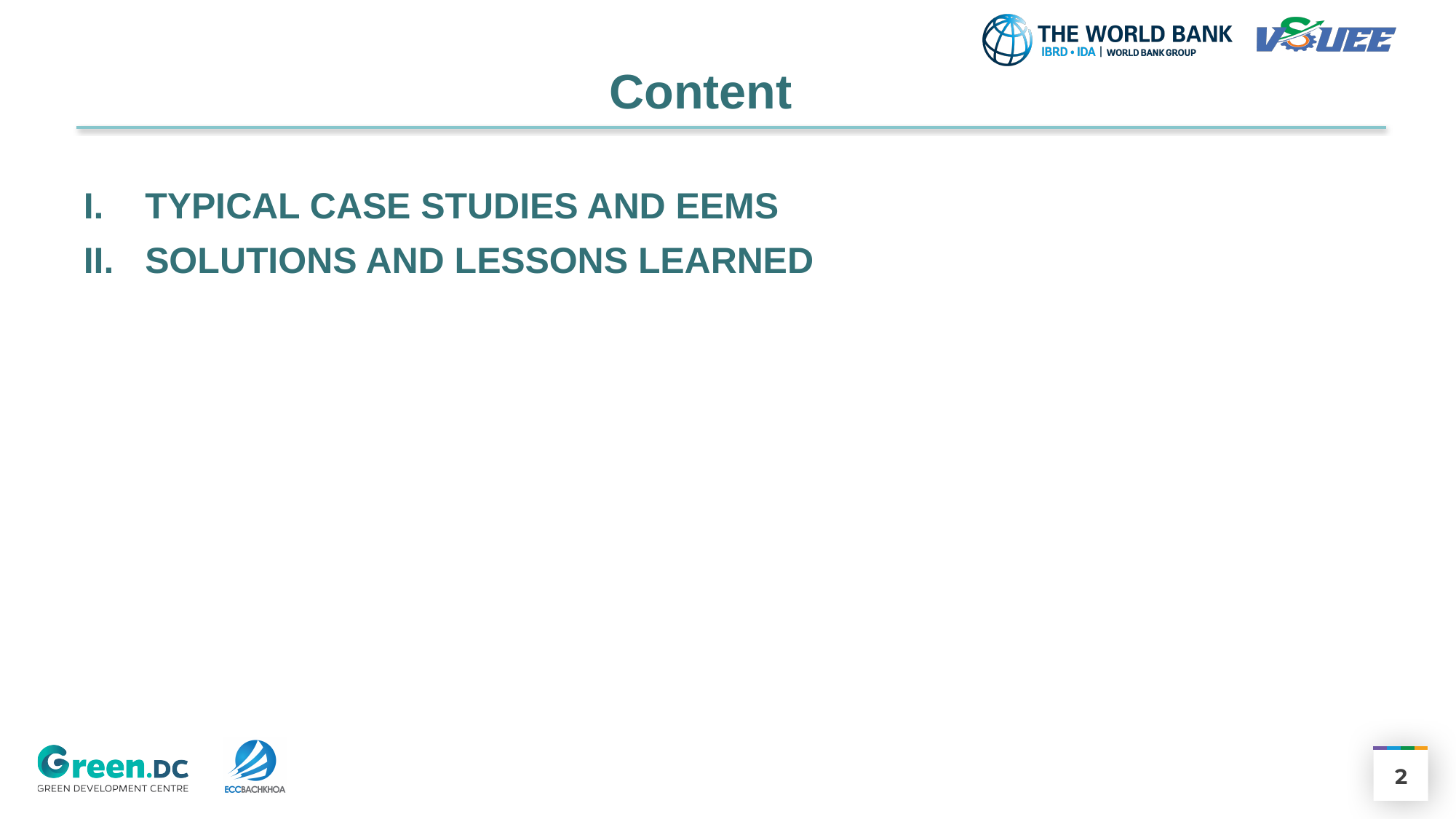

Content
TYPICAL CASE STUDIES AND EEMS
SOLUTIONS AND LESSONS LEARNED